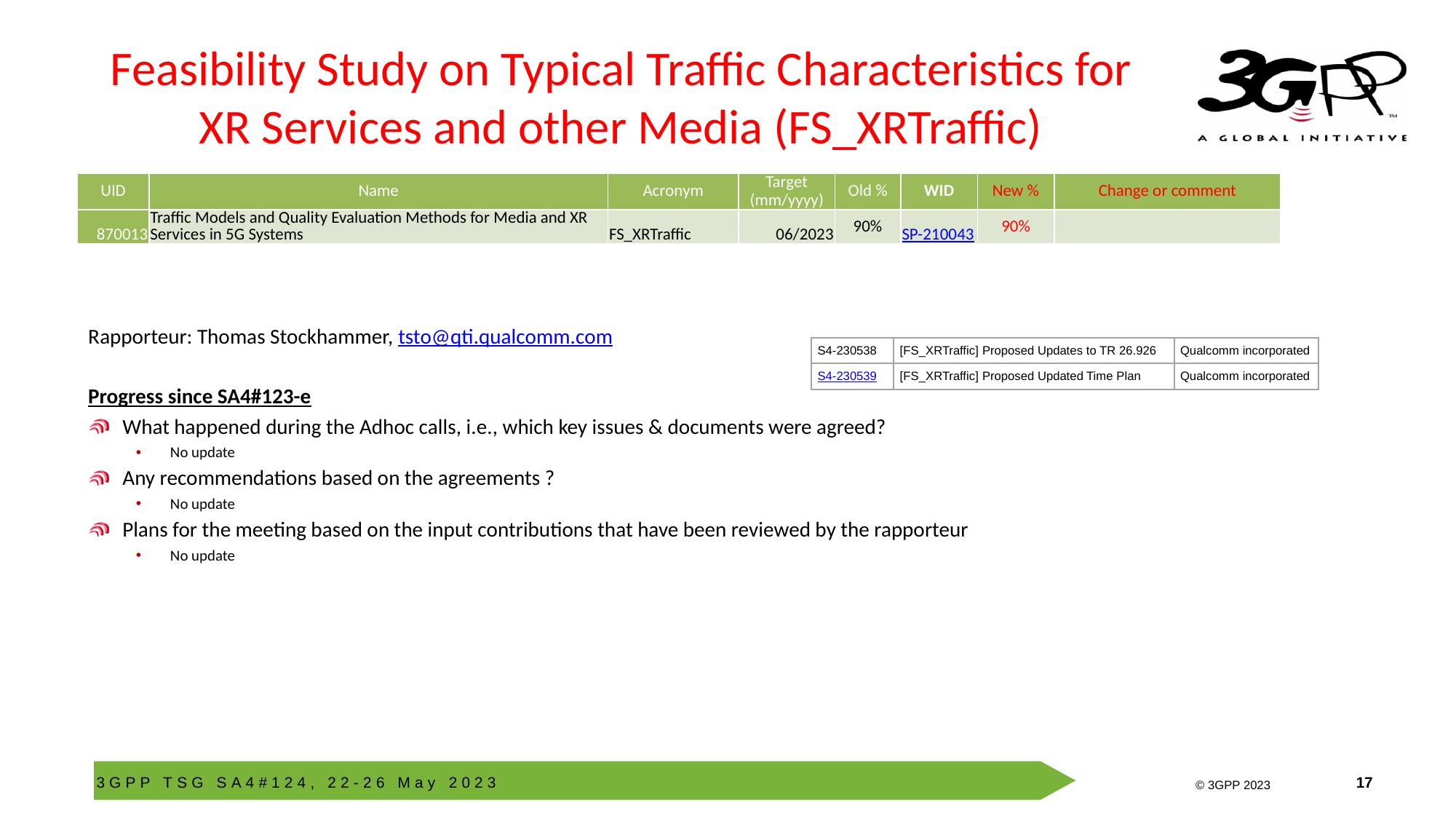

# Feasibility Study on Typical Traffic Characteristics for XR Services and other Media (FS_XRTraffic)
| UID | Name | Acronym | Target (mm/yyyy) | Old % | WID | New % | Change or comment |
| --- | --- | --- | --- | --- | --- | --- | --- |
| 870013 | Traffic Models and Quality Evaluation Methods for Media and XR Services in 5G Systems | FS\_XRTraffic | 06/2023 | 90% | SP-210043 | 90% |  |
Rapporteur: Thomas Stockhammer, tsto@qti.qualcomm.com

Progress since SA4#123-e
What happened during the Adhoc calls, i.e., which key issues & documents were agreed?
No update
Any recommendations based on the agreements ?
No update
Plans for the meeting based on the input contributions that have been reviewed by the rapporteur
No update

| S4-230538 | [FS\_XRTraffic] Proposed Updates to TR 26.926 | Qualcomm incorporated |
| --- | --- | --- |
| S4-230539 | [FS\_XRTraffic] Proposed Updated Time Plan | Qualcomm incorporated |